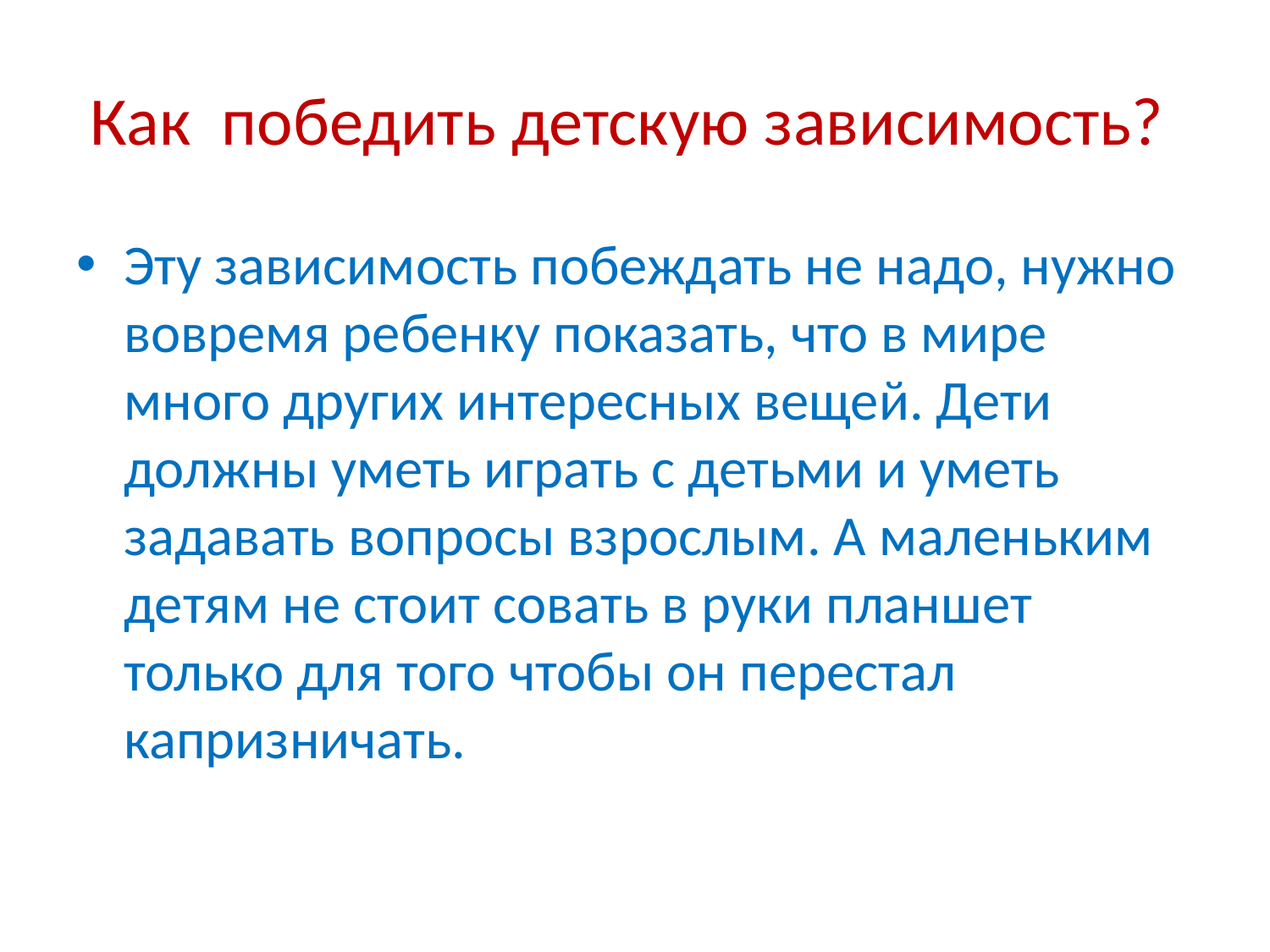

# Как  победить детскую зависимость?
Эту зависимость побеждать не надо, нужно вовремя ребенку показать, что в мире много других интересных вещей. Дети должны уметь играть с детьми и уметь задавать вопросы взрослым. А маленьким детям не стоит совать в руки планшет  только для того чтобы он перестал капризничать.